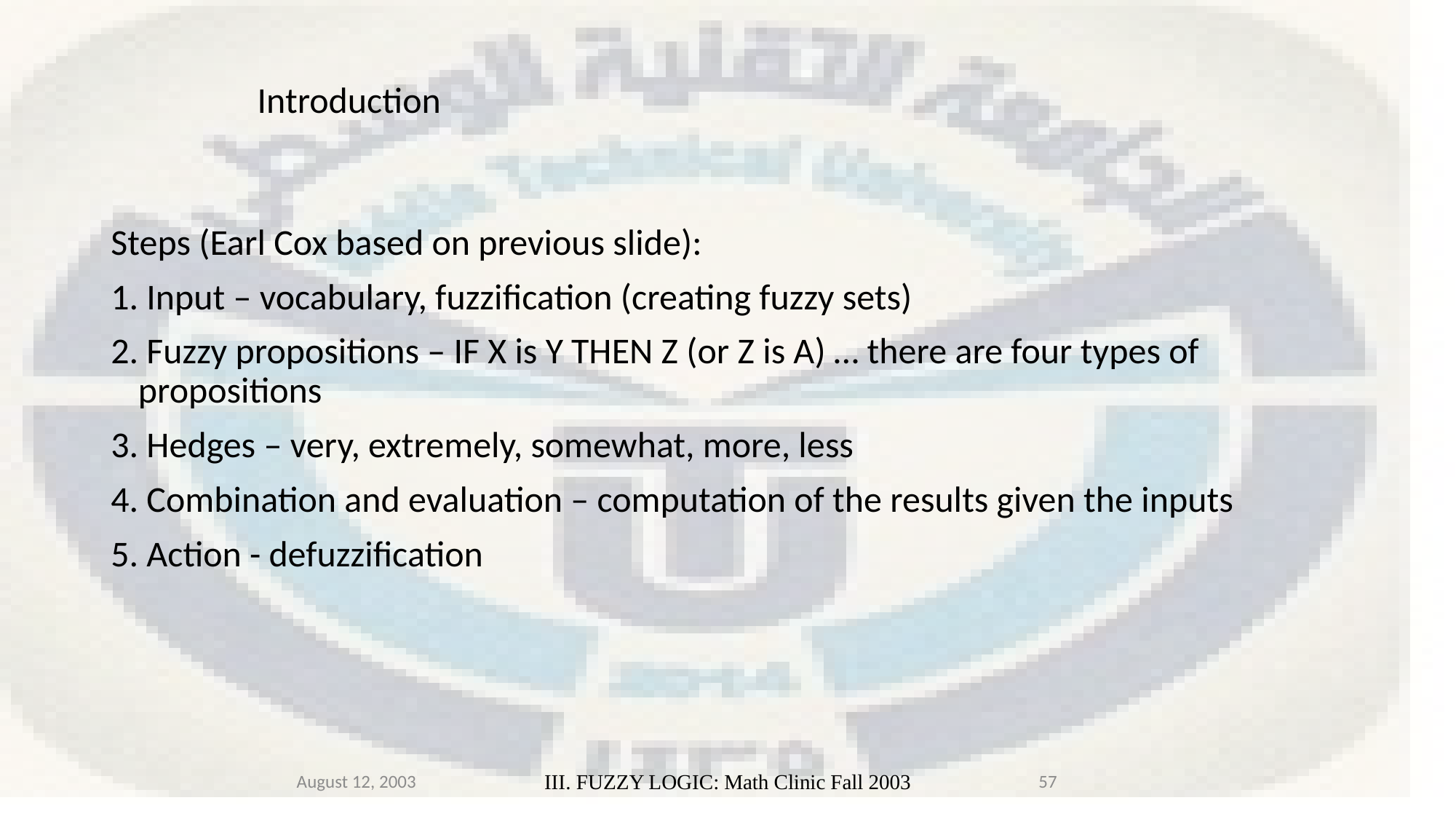

# Introduction
Steps (Earl Cox based on previous slide):
1. Input – vocabulary, fuzzification (creating fuzzy sets)
2. Fuzzy propositions – IF X is Y THEN Z (or Z is A) … there are four types of propositions
3. Hedges – very, extremely, somewhat, more, less
4. Combination and evaluation – computation of the results given the inputs
5. Action - defuzzification
August 12, 2003
III. FUZZY LOGIC: Math Clinic Fall 2003
57